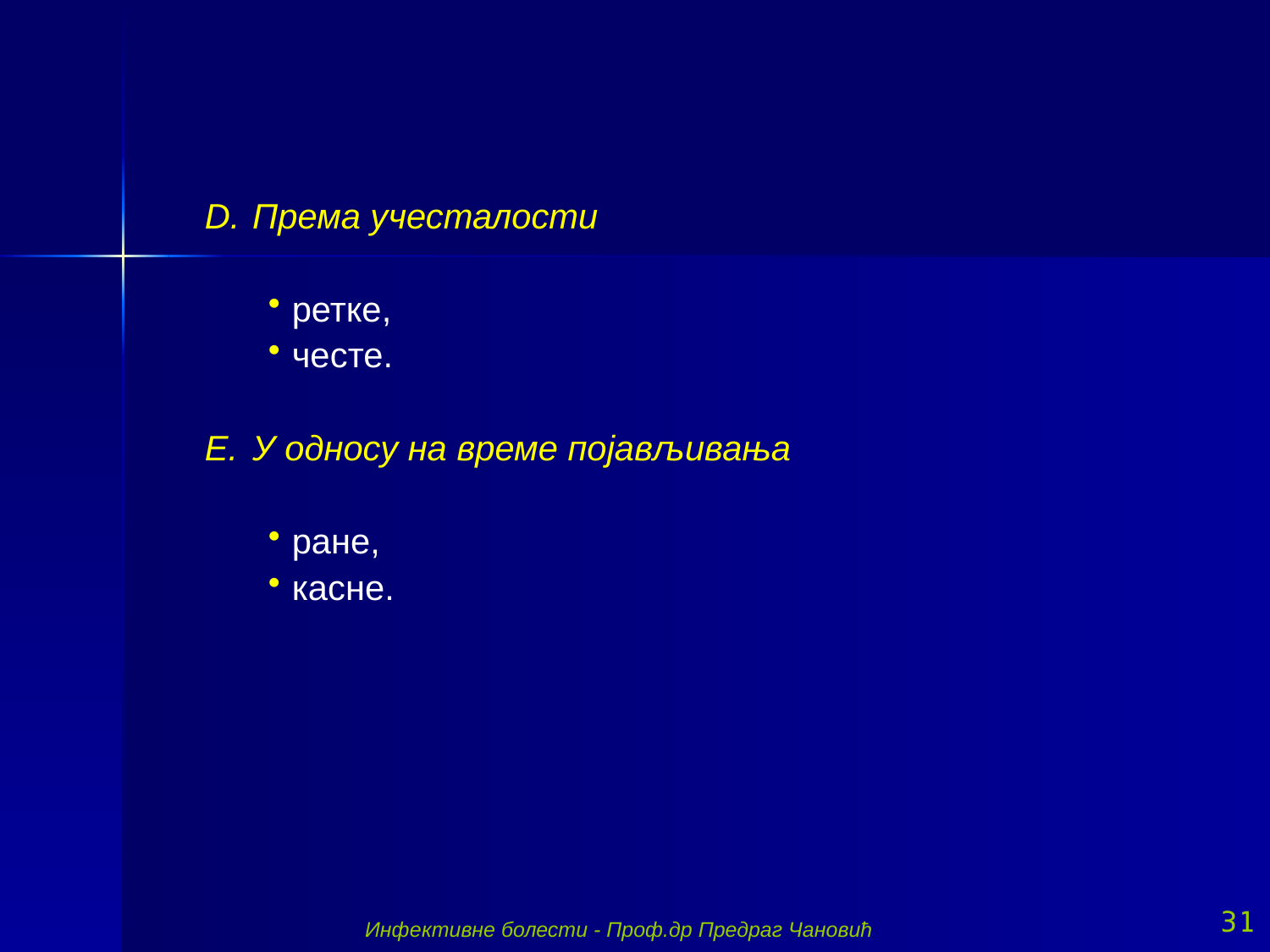

Према учесталости

ретке,
честе.

У односу на време појављивања

ране,
касне.
31
Инфективне болести - Проф.др Предраг Чановић